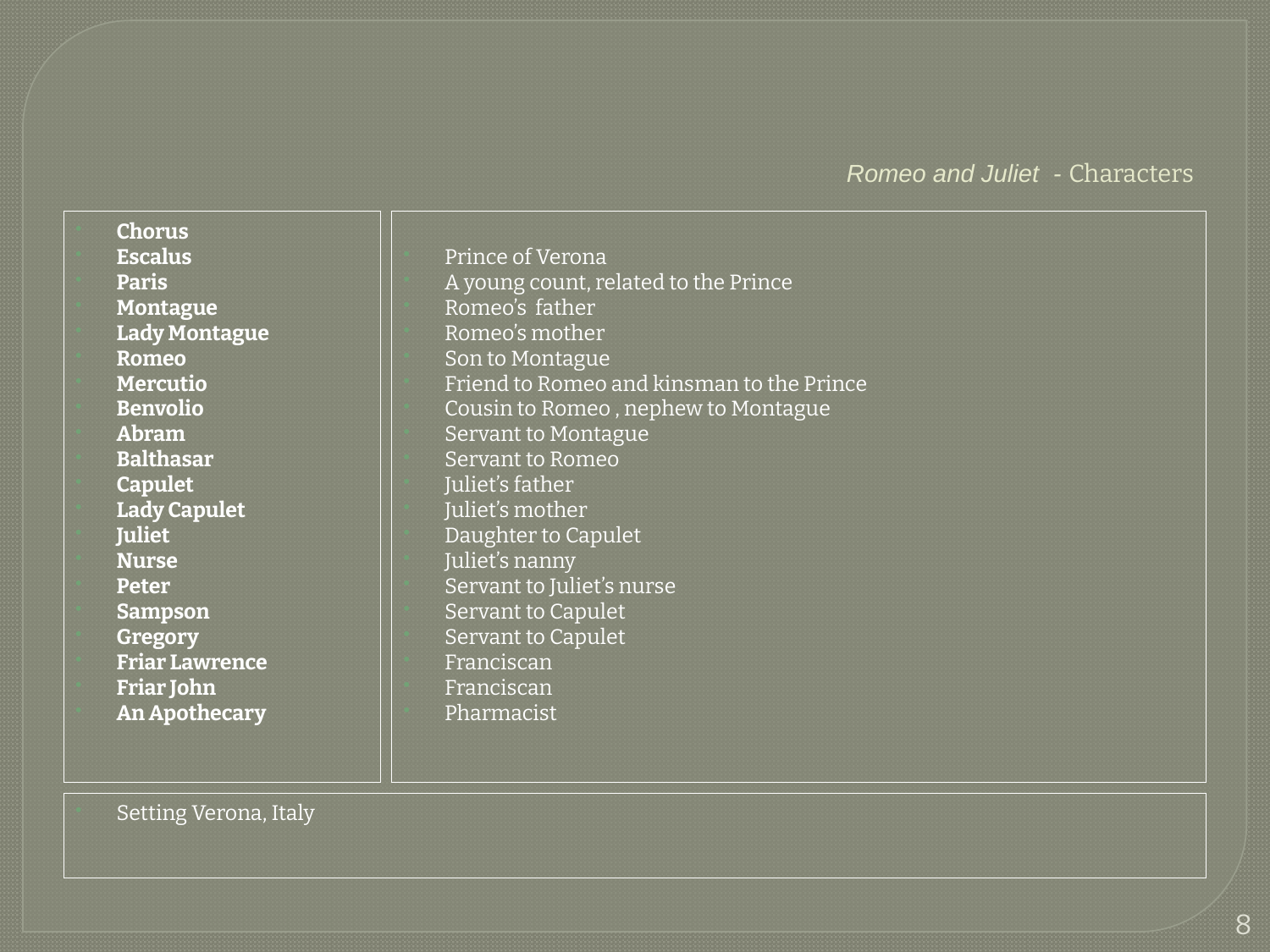

# Romeo and Juliet  - Characters
Chorus
Escalus
Paris
Montague
Lady Montague
Romeo
Mercutio
Benvolio
Abram
Balthasar
Capulet
Lady Capulet
Juliet
Nurse
Peter
Sampson
Gregory
Friar Lawrence
Friar John
An Apothecary

Prince of Verona
A young count, related to the Prince
Romeo’s  father
Romeo’s mother
Son to Montague
Friend to Romeo and kinsman to the Prince
Cousin to Romeo , nephew to Montague
Servant to Montague
Servant to Romeo
Juliet’s father
Juliet’s mother
Daughter to Capulet
Juliet’s nanny
Servant to Juliet’s nurse
Servant to Capulet
Servant to Capulet
Franciscan
Franciscan
Pharmacist
Setting Verona, Italy
8